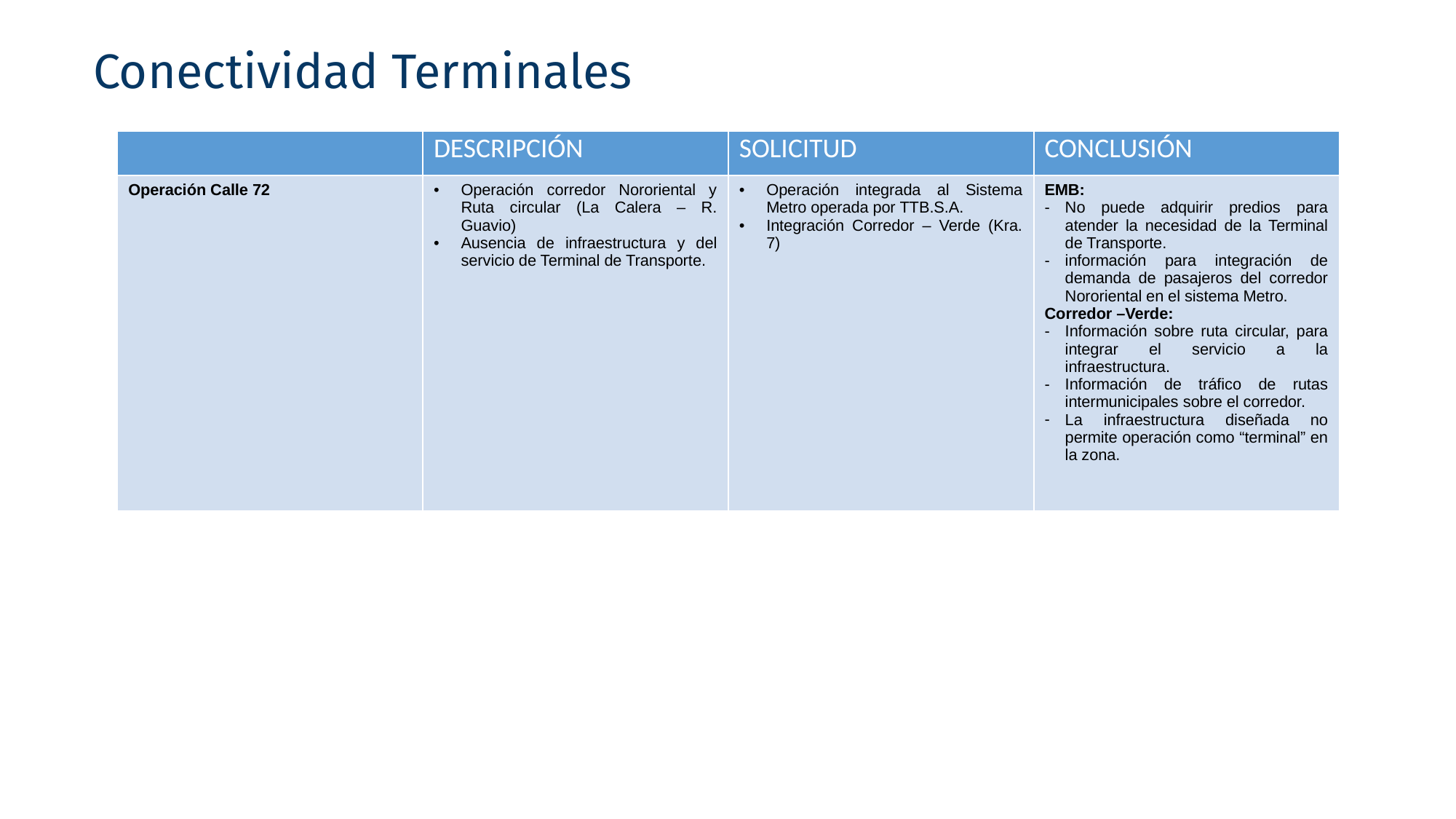

Conectividad Terminales
|  | DESCRIPCIÓN | SOLICITUD | CONCLUSIÓN |
| --- | --- | --- | --- |
| Operación Calle 72 | Operación corredor Nororiental y Ruta circular (La Calera – R. Guavio) Ausencia de infraestructura y del servicio de Terminal de Transporte. | Operación integrada al Sistema Metro operada por TTB.S.A. Integración Corredor – Verde (Kra. 7) | EMB: No puede adquirir predios para atender la necesidad de la Terminal de Transporte. información para integración de demanda de pasajeros del corredor Nororiental en el sistema Metro. Corredor –Verde: Información sobre ruta circular, para integrar el servicio a la infraestructura. Información de tráfico de rutas intermunicipales sobre el corredor. La infraestructura diseñada no permite operación como “terminal” en la zona. |